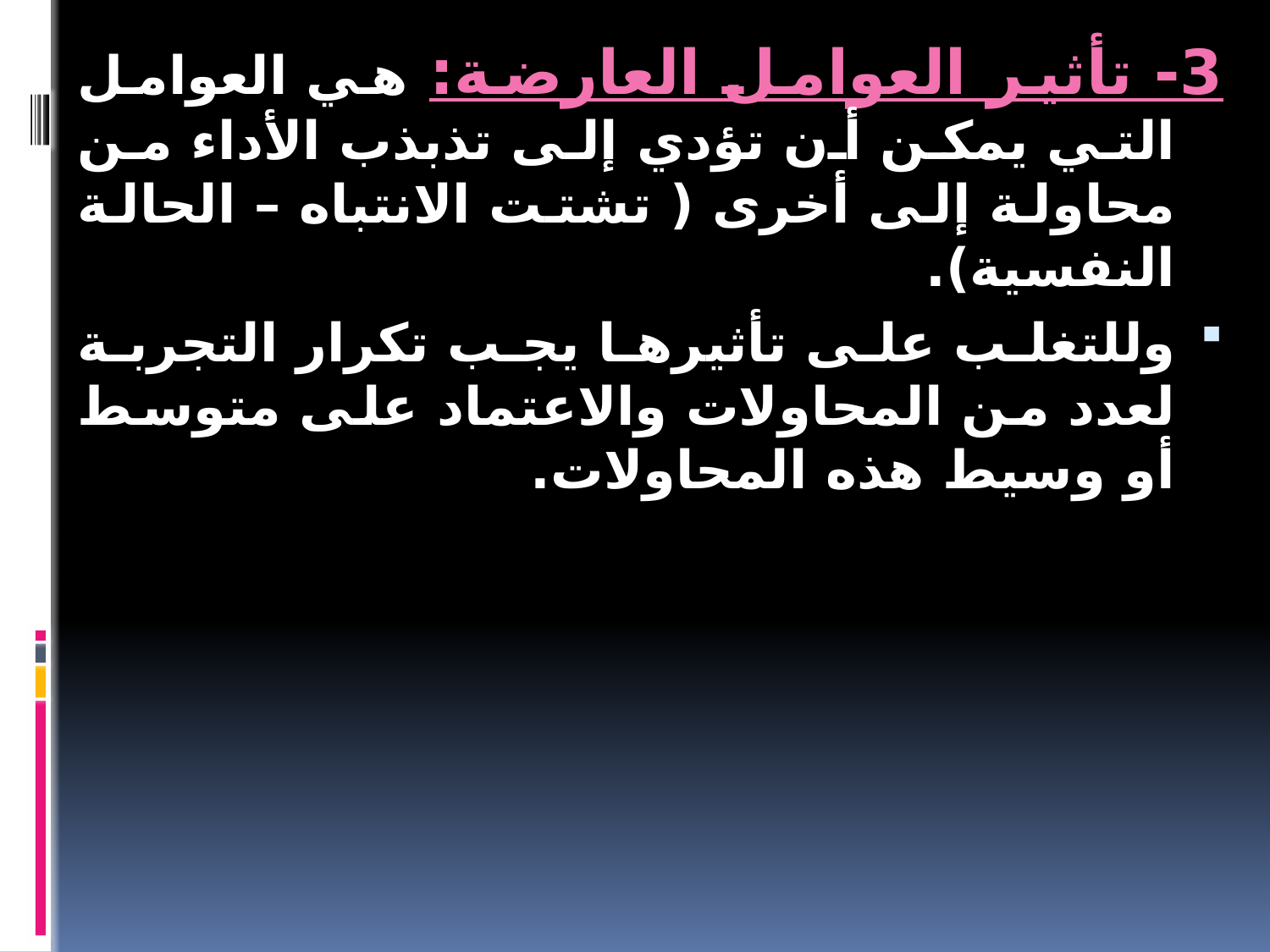

3- تأثير العوامل العارضة: هي العوامل التي يمكن أن تؤدي إلى تذبذب الأداء من محاولة إلى أخرى ( تشتت الانتباه – الحالة النفسية).
وللتغلب على تأثيرها يجب تكرار التجربة لعدد من المحاولات والاعتماد على متوسط أو وسيط هذه المحاولات.